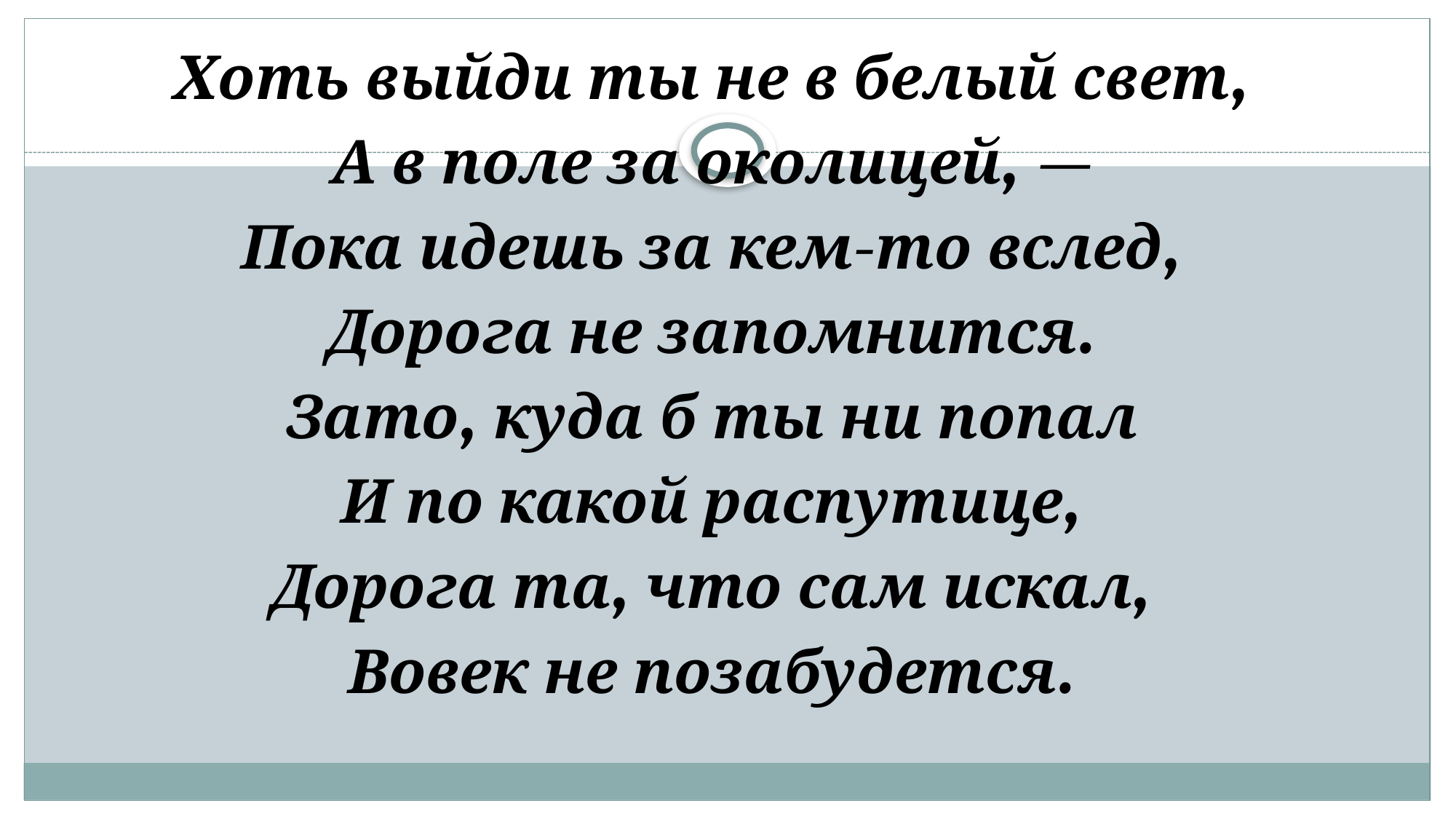

Хоть выйди ты не в белый свет,
А в поле за околицей, —
Пока идешь за кем-то вслед,
Дорога не запомнится.
Зато, куда б ты ни попал
И по какой распутице,
Дорога та, что сам искал,
Вовек не позабудется.